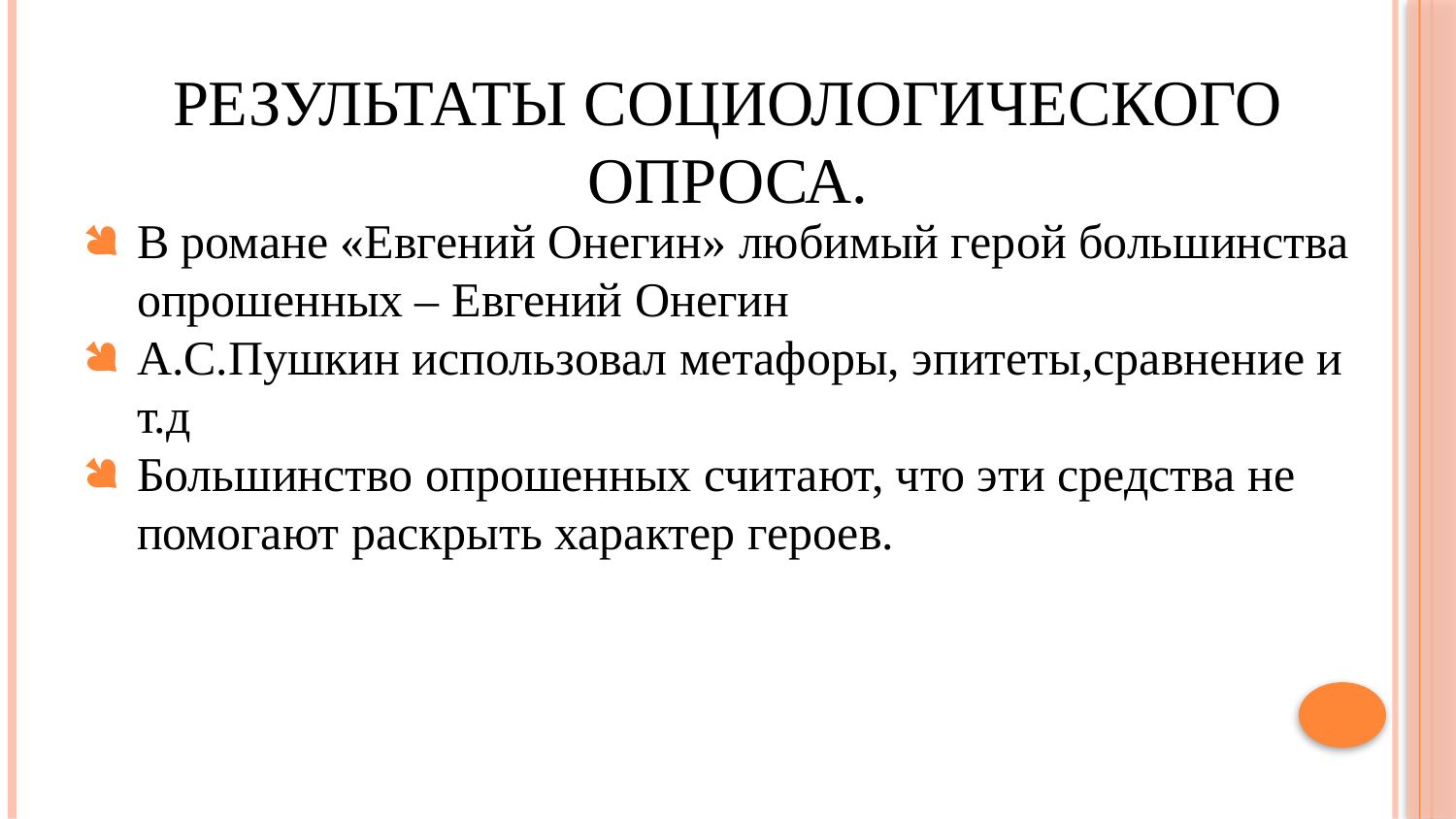

# Результаты социологического опроса.
В романе «Евгений Онегин» любимый герой большинства опрошенных – Евгений Онегин
А.С.Пушкин использовал метафоры, эпитеты,сравнение и т.д
Большинство опрошенных считают, что эти средства не помогают раскрыть характер героев.